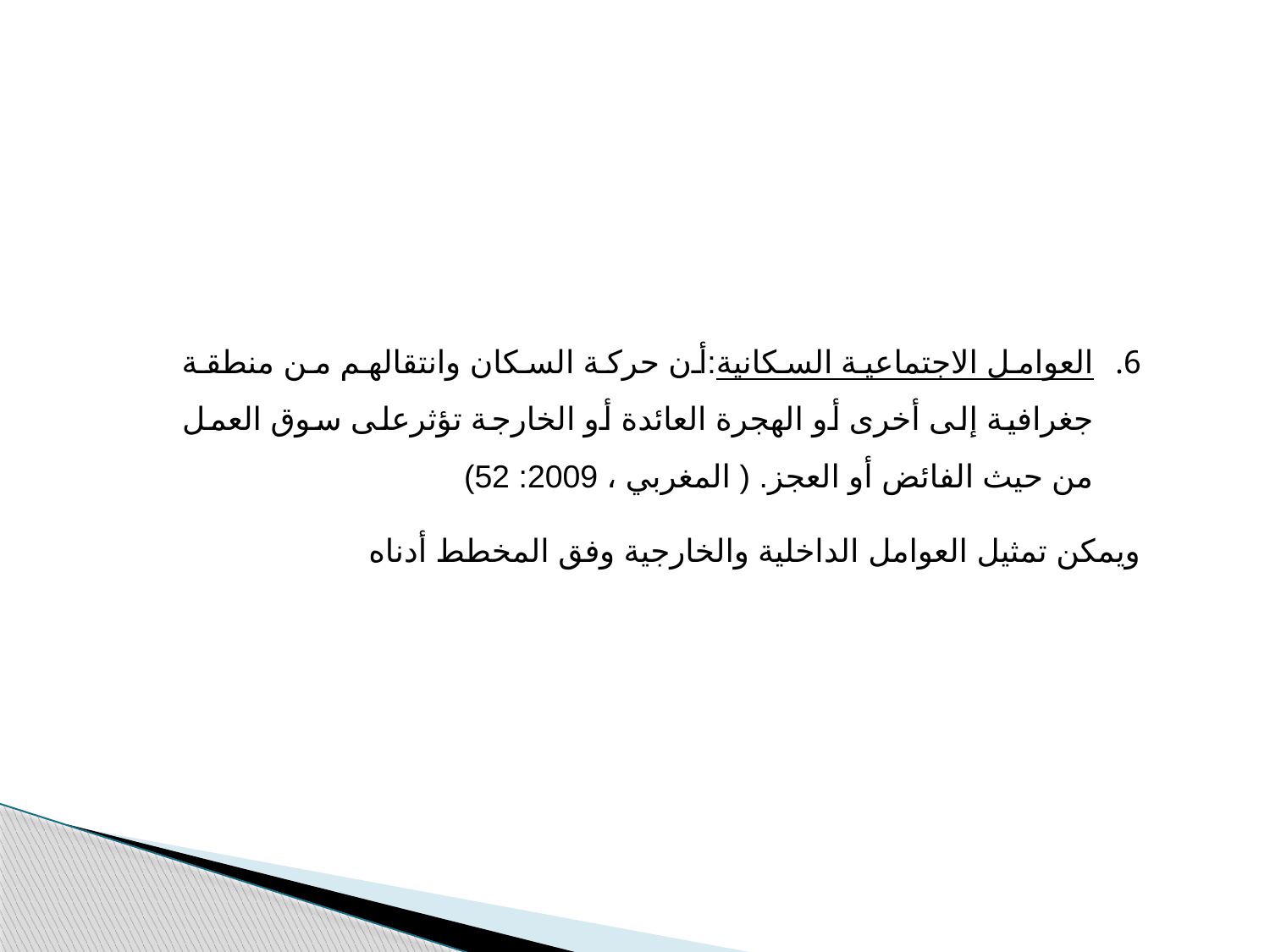

العوامل الاجتماعية السكانية:أن حركة السكان وانتقالهم من منطقة جغرافية إلى أخرى أو الهجرة العائدة أو الخارجة تؤثرعلى سوق العمل من حيث الفائض أو العجز. ( المغربي ، 2009: 52)
ويمكن تمثيل العوامل الداخلية والخارجية وفق المخطط أدناه